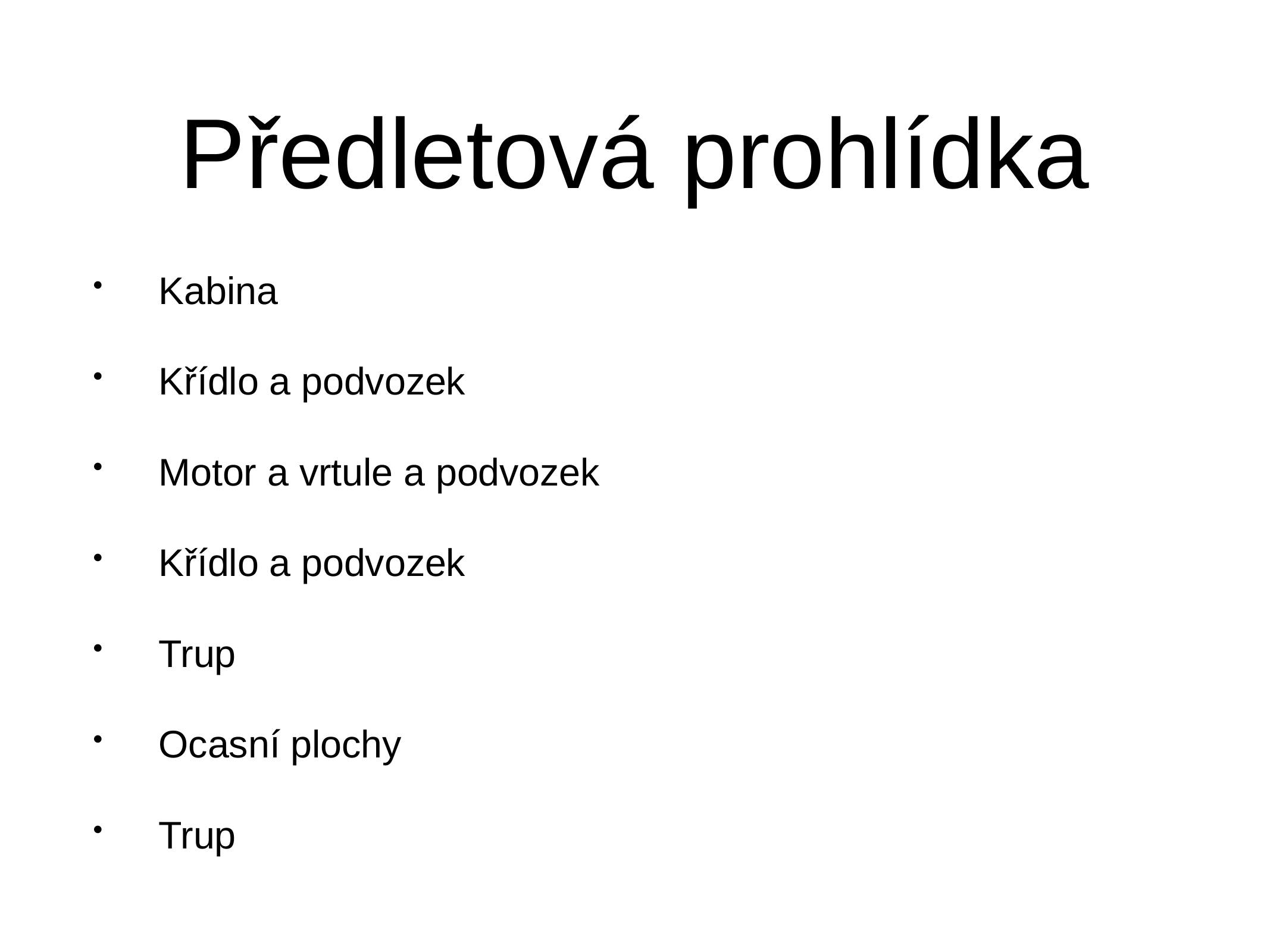

# Předletová prohlídka
Kabina
Křídlo a podvozek
Motor a vrtule a podvozek
Křídlo a podvozek
Trup
Ocasní plochy
Trup